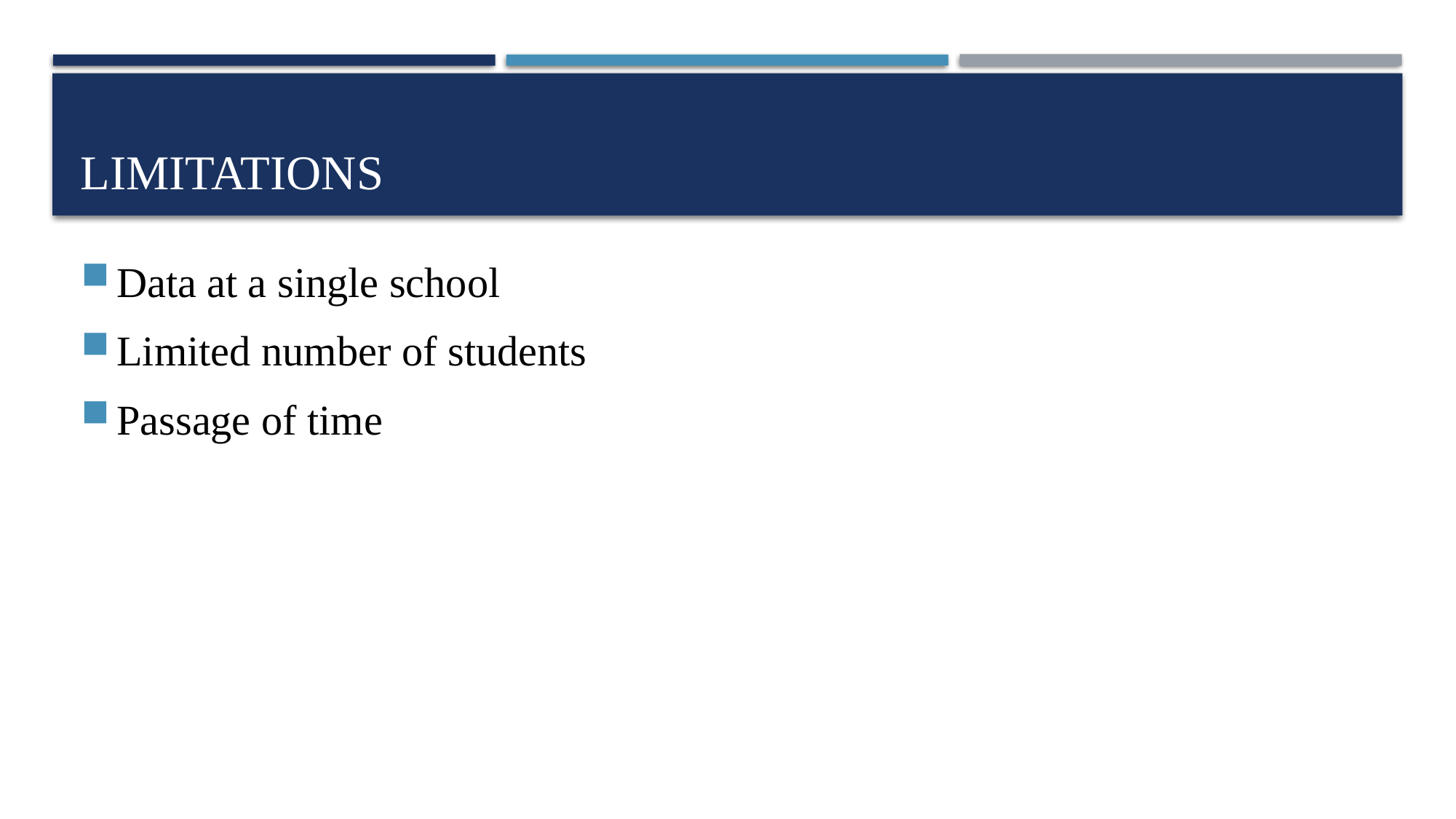

# Limitations
Data at a single school
Limited number of students
Passage of time